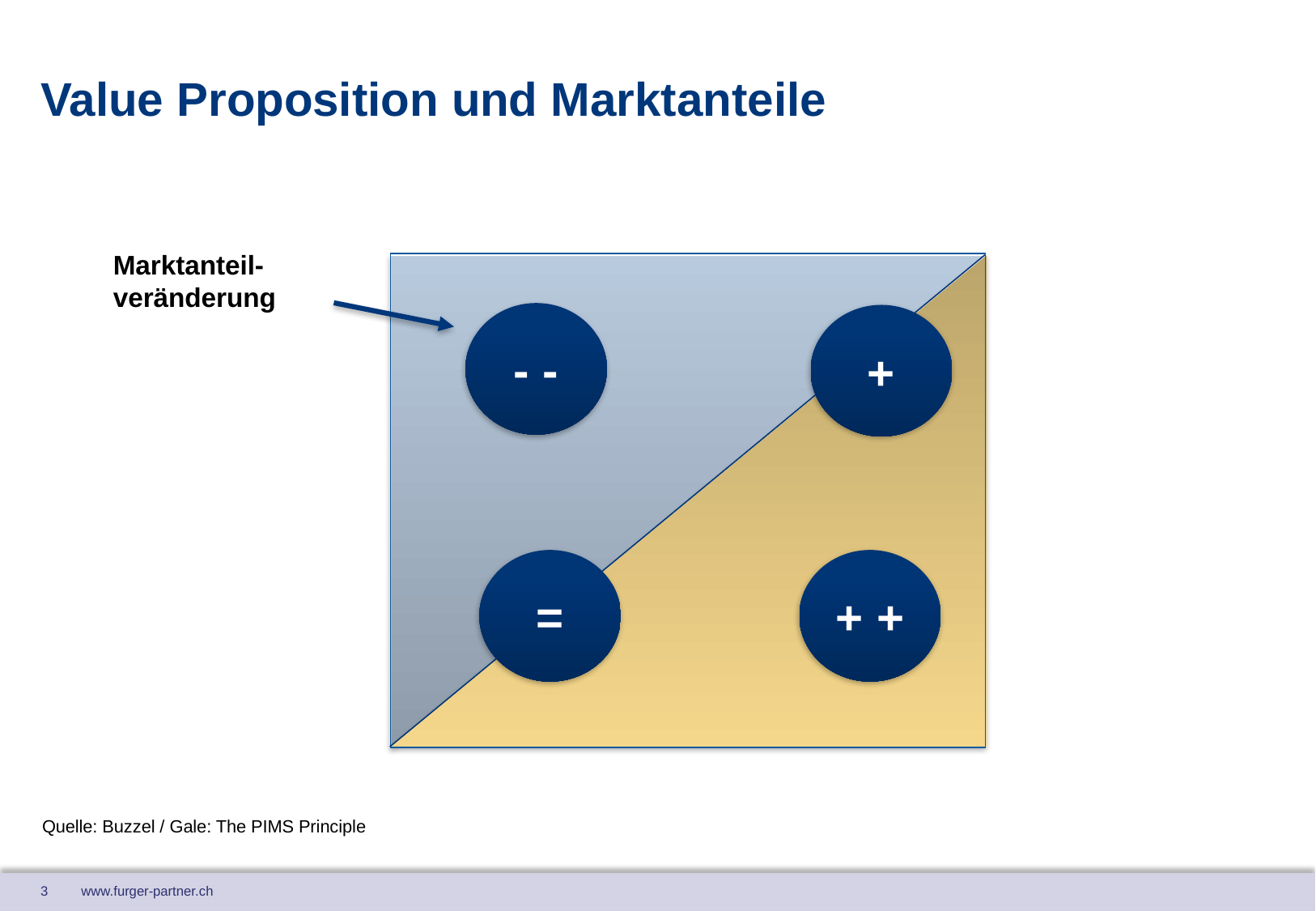

# Value Proposition und Marktanteile
Marktanteil-
veränderung

- -
+
=
+ +
Quelle: Buzzel / Gale: The PIMS Principle